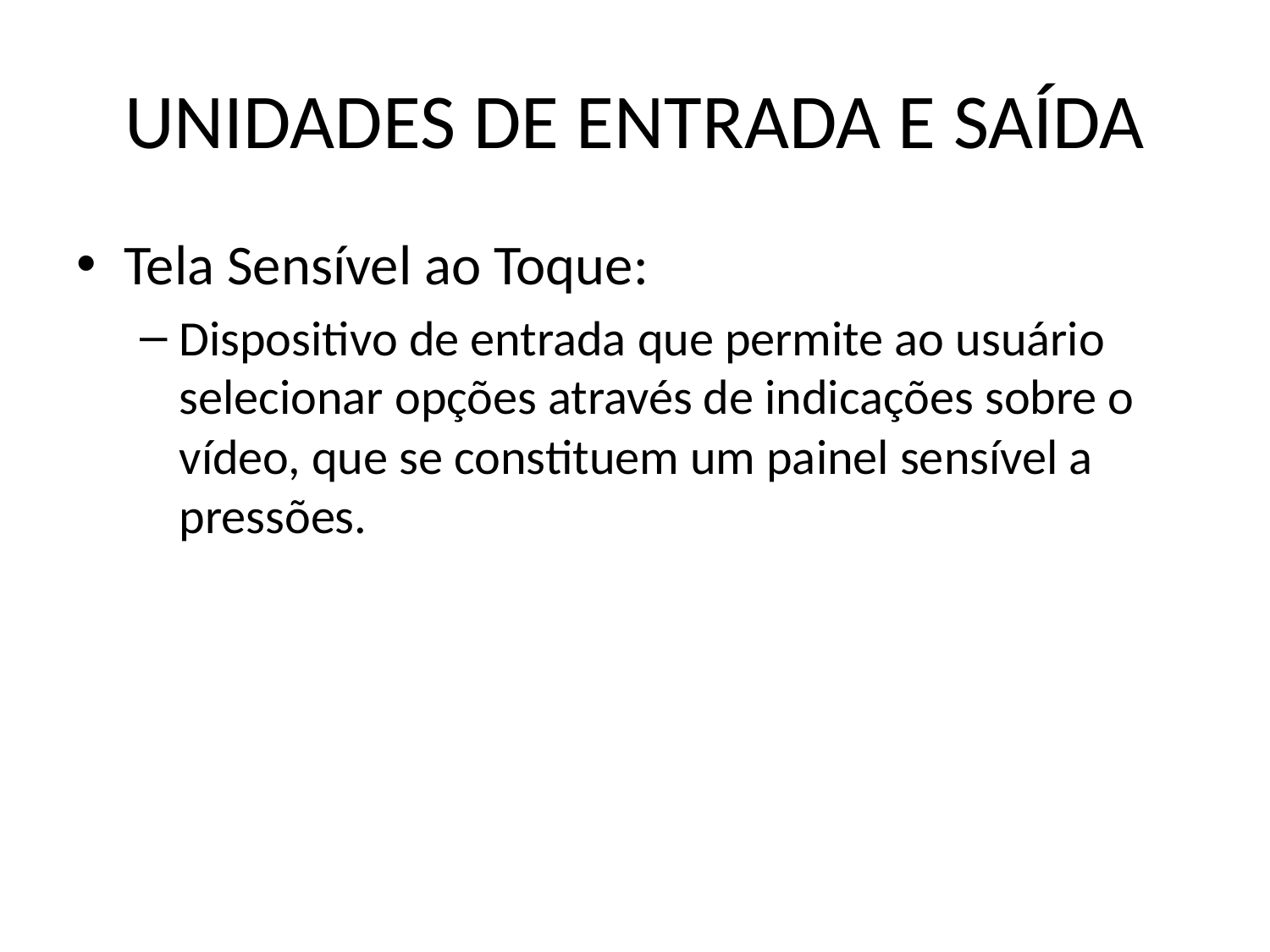

# UNIDADES DE ENTRADA E SAÍDA
Tela Sensível ao Toque:
Dispositivo de entrada que permite ao usuário selecionar opções através de indicações sobre o vídeo, que se constituem um painel sensível a pressões.